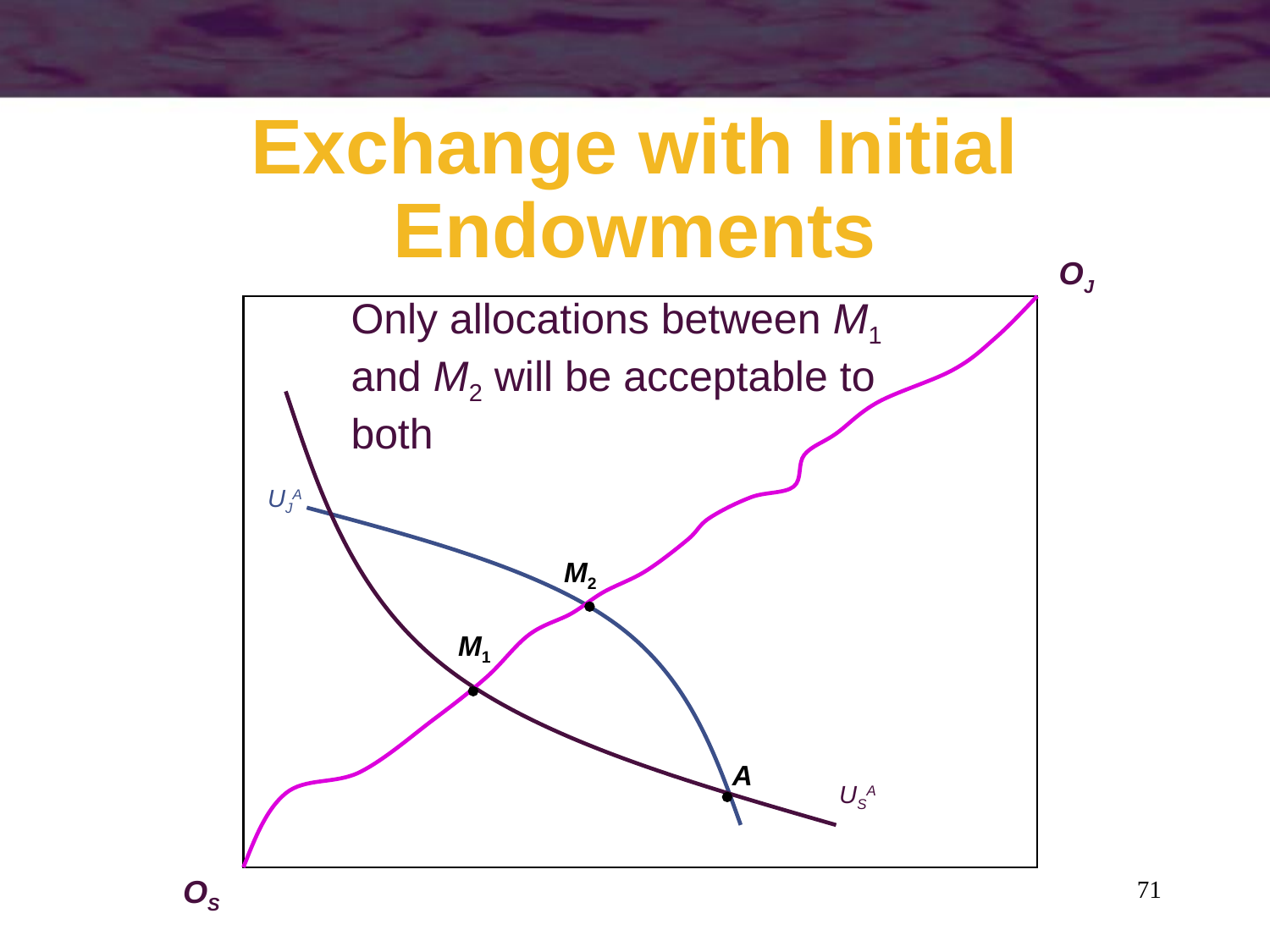

# Exchange with Initial Endowments
OJ
Only allocations between M1 and M2 will be acceptable to both
M2
•
M1
•

UJA

A
•
USA
OS
71